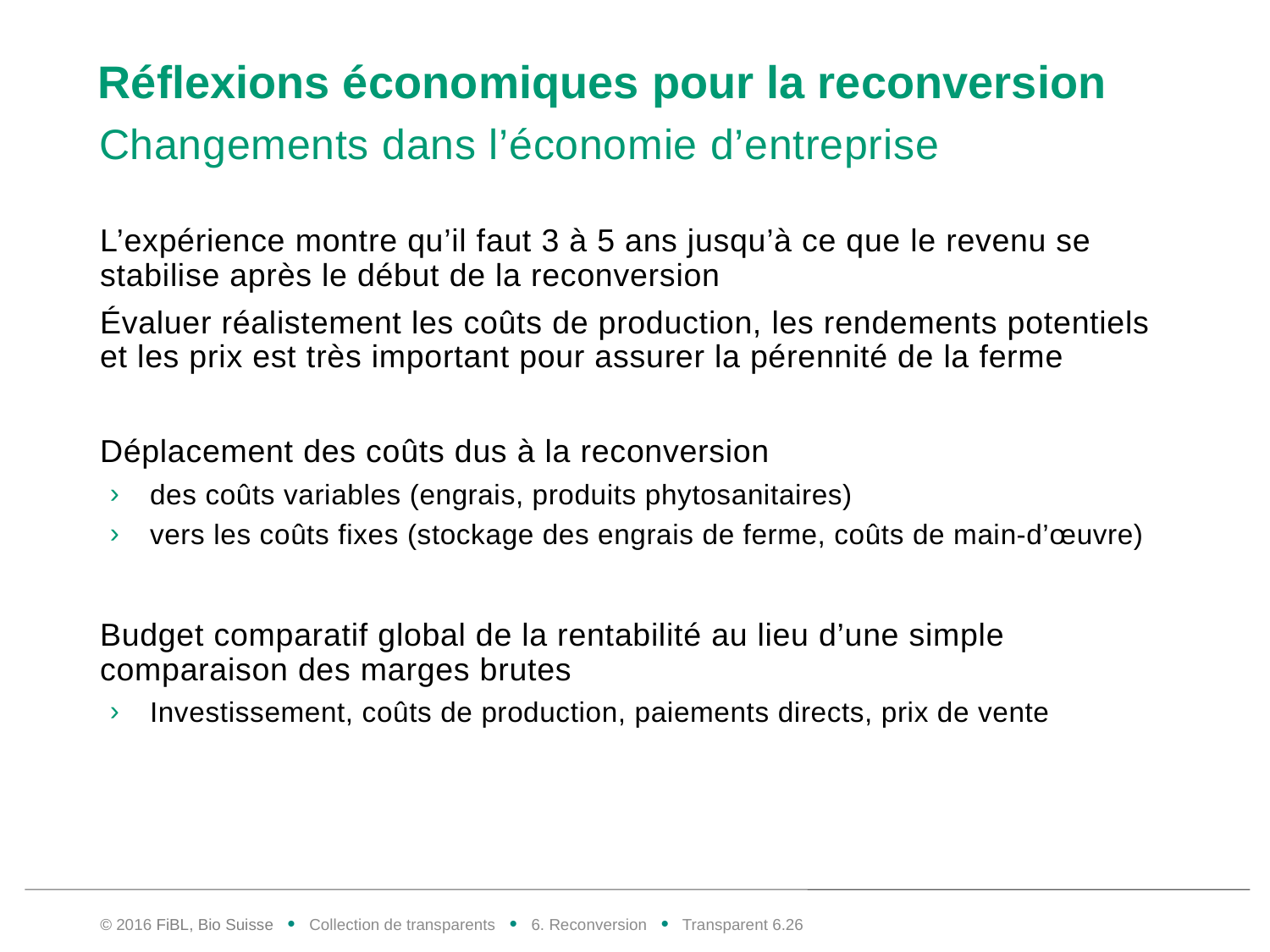

# Réflexions économiques pour la reconversion
Changements dans l’économie d’entreprise
L’expérience montre qu’il faut 3 à 5 ans jusqu’à ce que le revenu se stabilise après le début de la reconversion
Évaluer réalistement les coûts de production, les rendements potentiels et les prix est très important pour assurer la pérennité de la ferme

Déplacement des coûts dus à la reconversion
des coûts variables (engrais, produits phytosanitaires)
vers les coûts fixes (stockage des engrais de ferme, coûts de main-d’œuvre)

Budget comparatif global de la rentabilité au lieu d’une simple comparaison des marges brutes
Investissement, coûts de production, paiements directs, prix de vente

© 2016 FiBL, Bio Suisse   •   Collection de transparents   •   6. Reconversion   •   Transparent 6.26